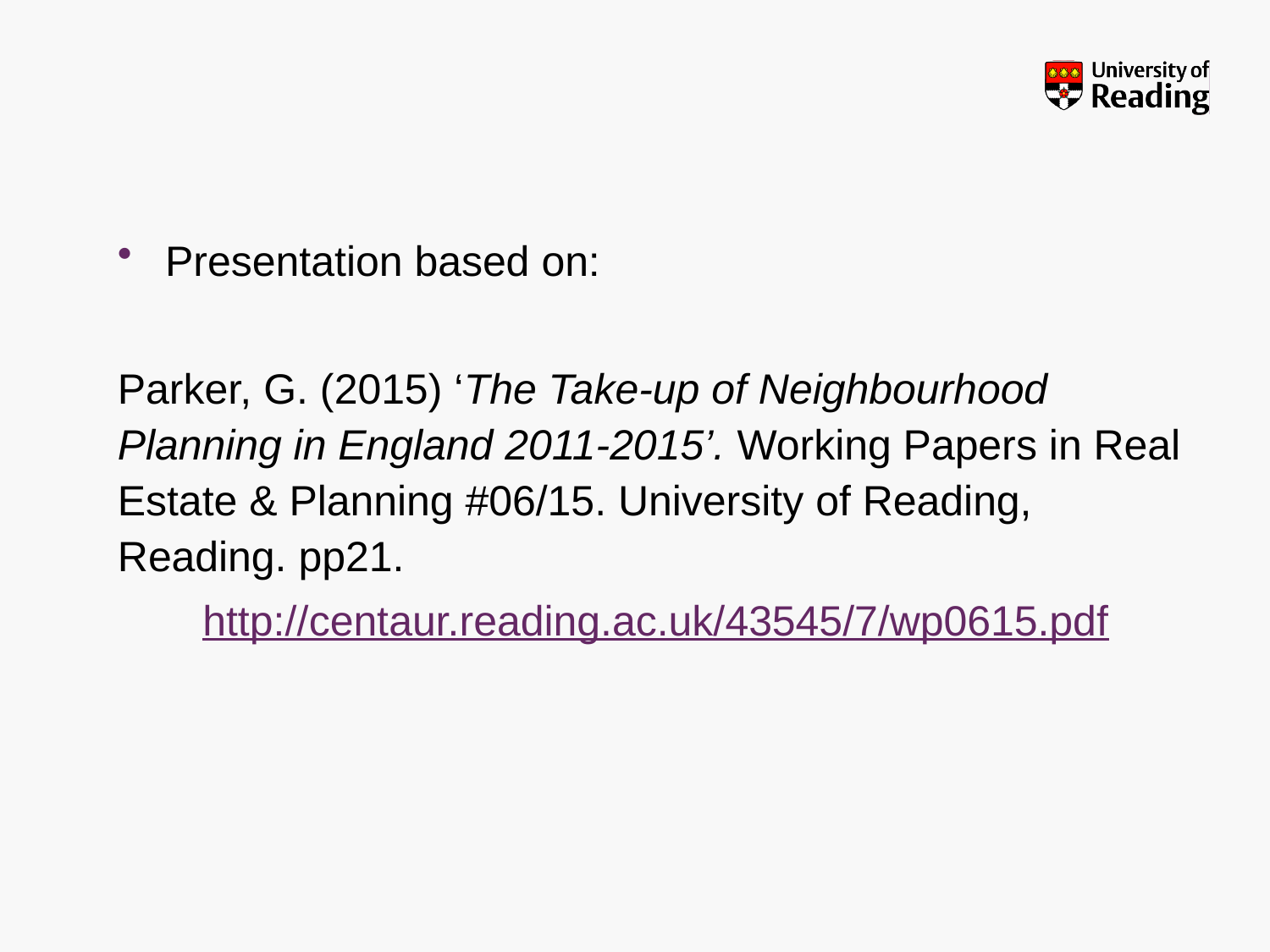

Presentation based on:

Parker, G. (2015) ‘The Take-up of Neighbourhood Planning in England 2011-2015’. Working Papers in Real Estate & Planning #06/15. University of Reading, Reading. pp21.
http://centaur.reading.ac.uk/43545/7/wp0615.pdf